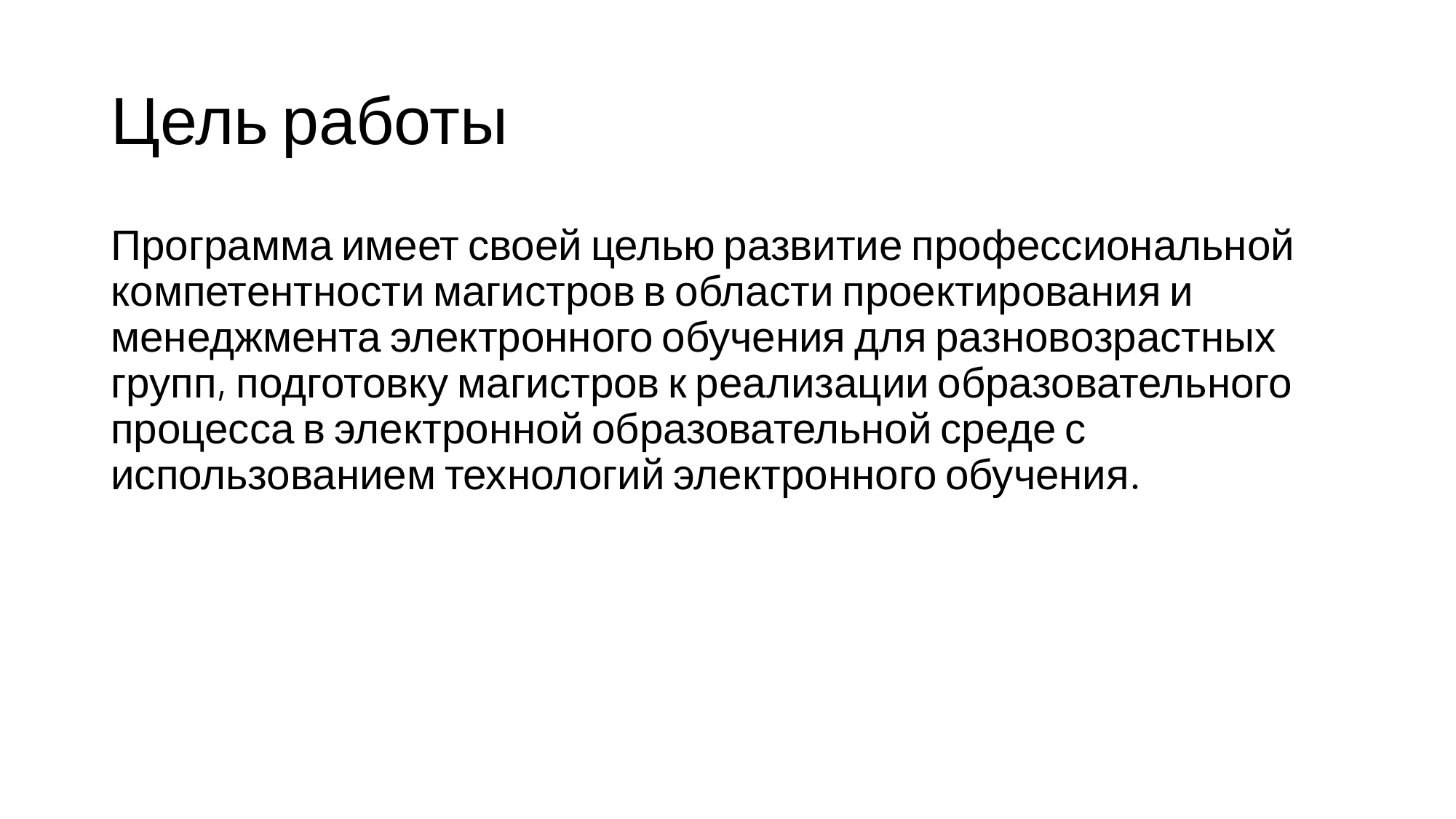

# Цель работы
Программа имеет своей целью развитие профессиональной компетентности магистров в области проектирования и менеджмента электронного обучения для разновозрастных групп, подготовку магистров к реализации образовательного процесса в электронной образовательной среде с использованием технологий электронного обучения.